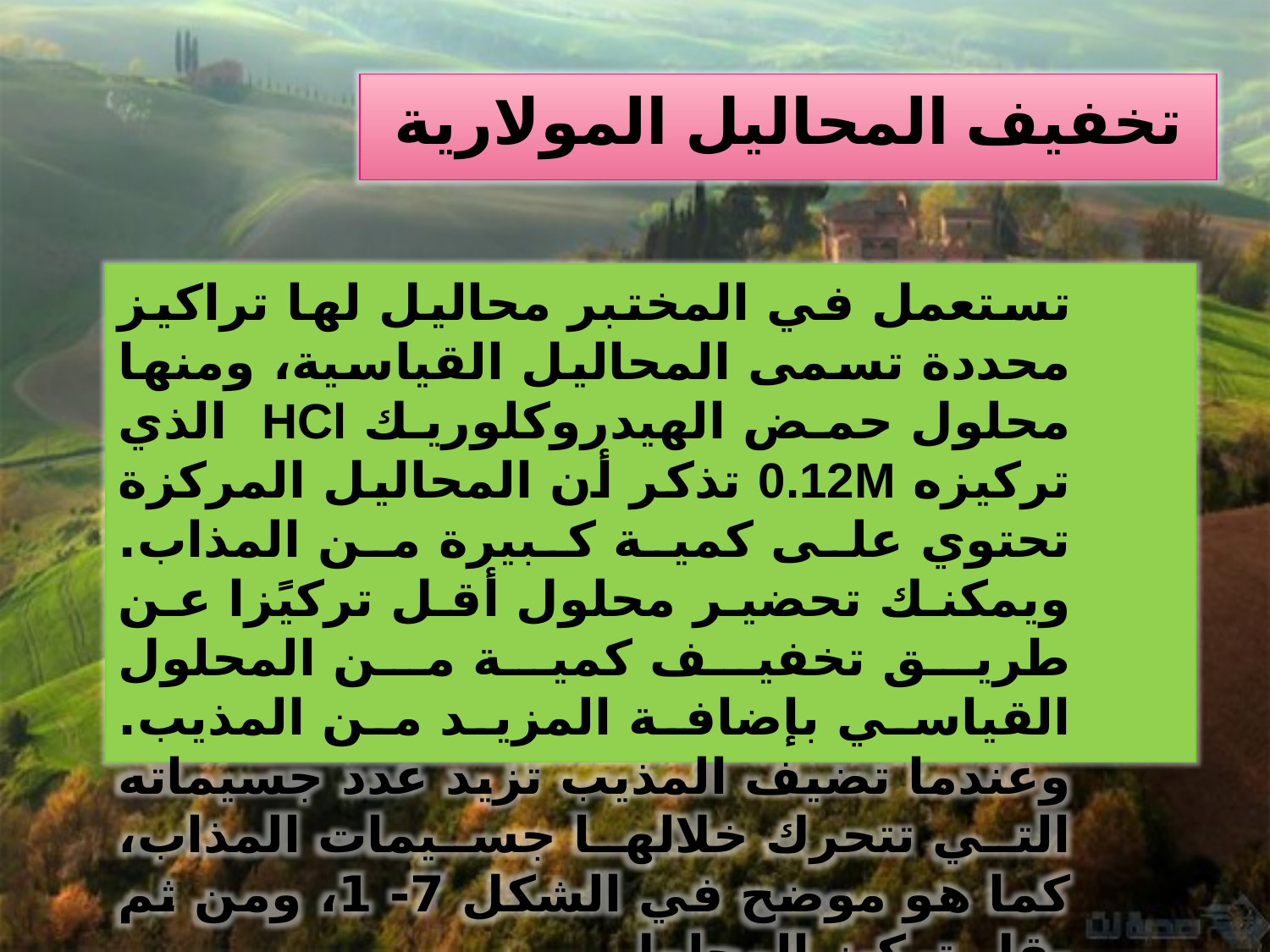

تخفيف المحاليل المولارية
      تستعمل في المختبر محاليل لها تراكيز محددة تسمى المحاليل القياسية، ومنها محلول حمض الهيدروكلوريك HCl  الذي تركيزه 0.12M تذكر أن المحاليل المركزة تحتوي على كمية كبيرة من المذاب. ويمكنك تحضير محلول أقل تركيًزا عن طريق تخفيف كمية من المحلول القياسي بإضافة المزيد من المذيب. وعندما تضيف المذيب تزيد عدد جسيماته التي تتحرك خلالها جسيمات المذاب، كما هو موضح في الشكل 7- 1، ومن ثم يقل تركيز المحلول.